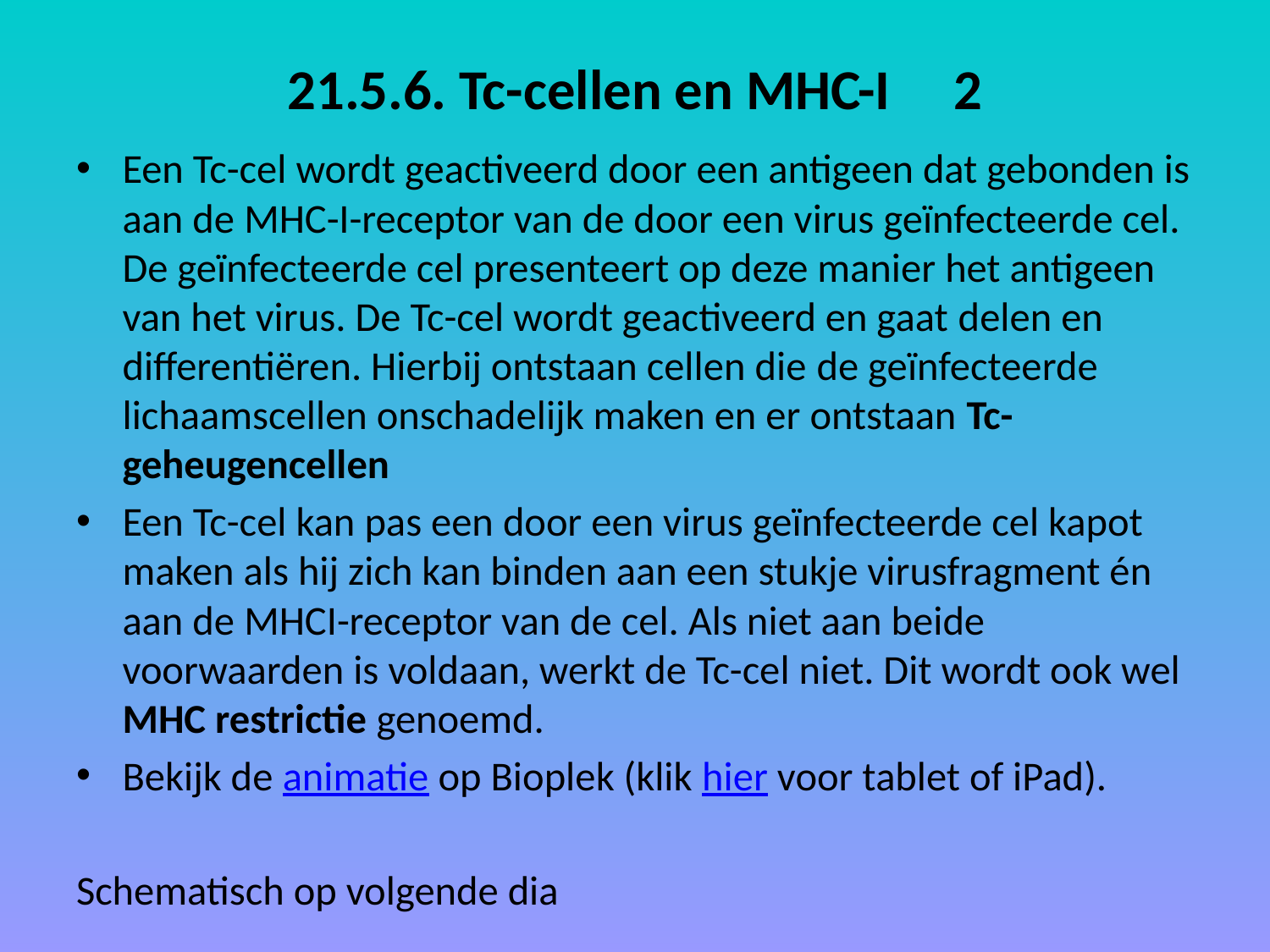

# 21.5.6. Tc-cellen en MHC-I     2
Een Tc-cel wordt geactiveerd door een antigeen dat gebonden is aan de MHC-I-receptor van de door een virus geïnfecteerde cel. De geïnfecteerde cel presenteert op deze manier het antigeen van het virus. De Tc-cel wordt geactiveerd en gaat delen en differentiëren. Hierbij ontstaan cellen die de geïnfecteerde lichaamscellen onschadelijk maken en er ontstaan Tc-geheugencellen
Een Tc-cel kan pas een door een virus geïnfecteerde cel kapot maken als hij zich kan binden aan een stukje virusfragment én aan de MHCI-receptor van de cel. Als niet aan beide voorwaarden is voldaan, werkt de Tc-cel niet. Dit wordt ook wel MHC restrictie genoemd.
Bekijk de animatie op Bioplek (klik hier voor tablet of iPad).

Schematisch op volgende dia